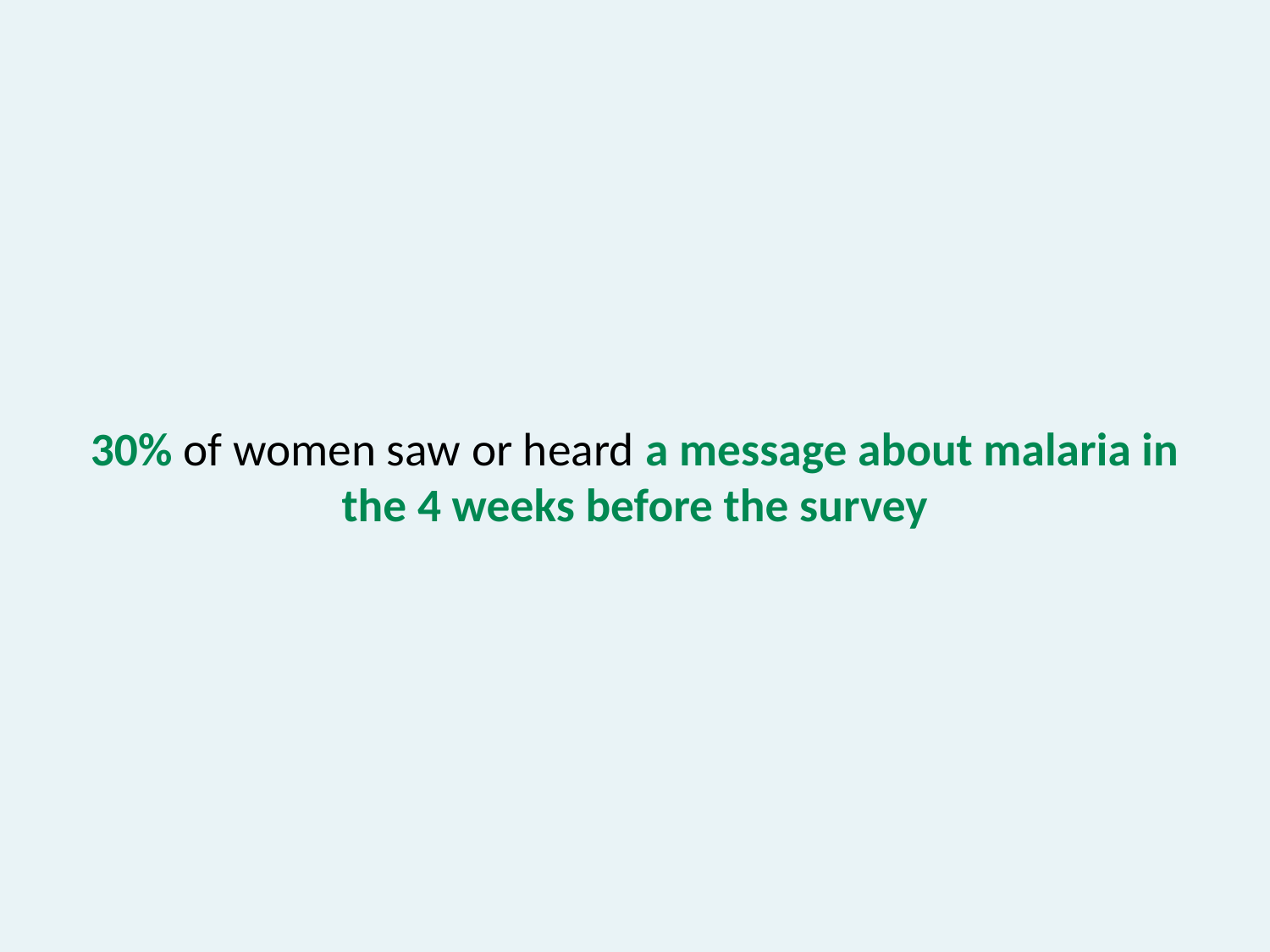

30% of women saw or heard a message about malaria in the 4 weeks before the survey